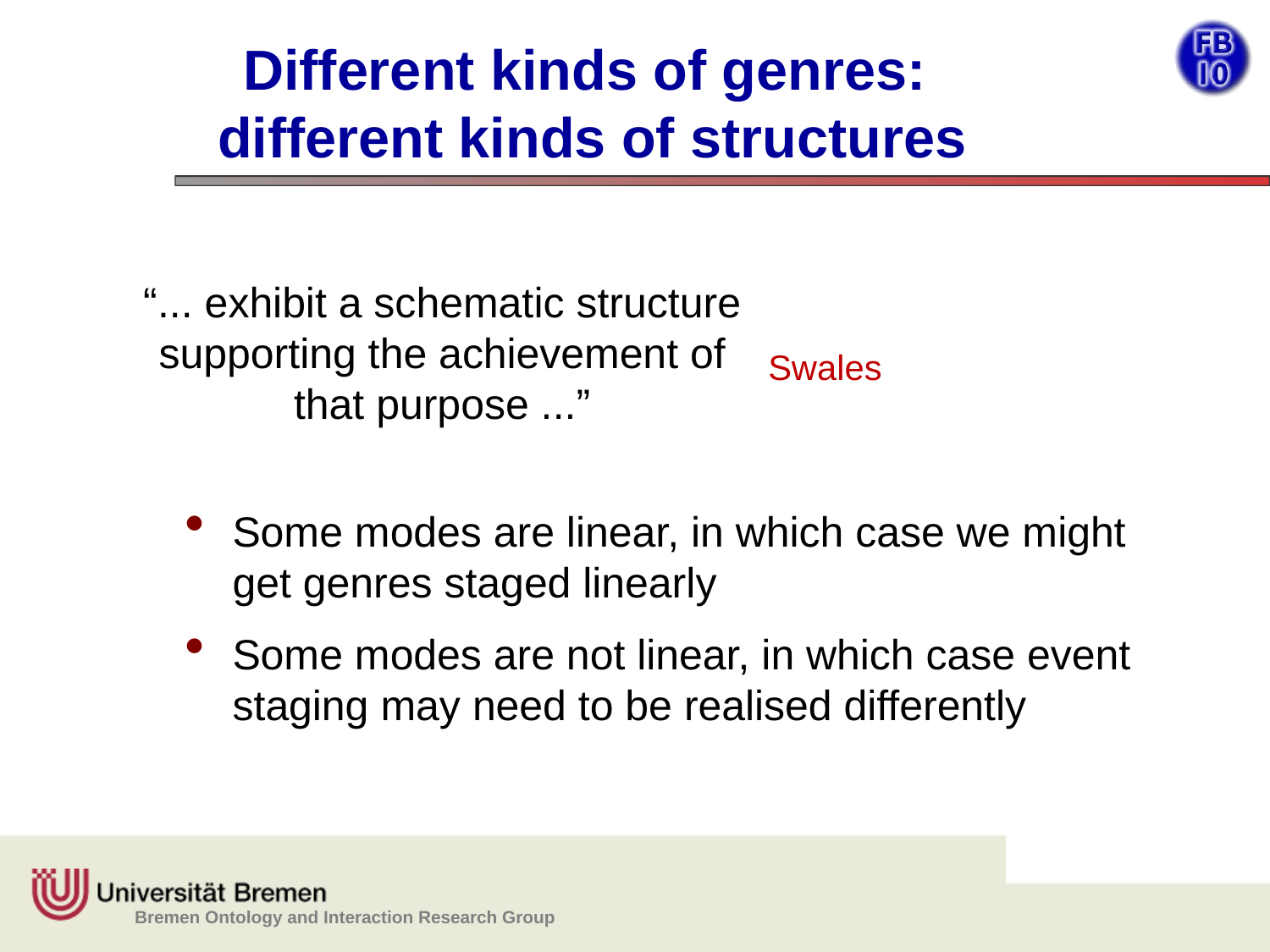

# Different kinds of genres: different kinds of structures
“... exhibit a schematic structure supporting the achievement of that purpose ...”
Swales
Some modes are linear, in which case we might get genres staged linearly
Some modes are not linear, in which case event staging may need to be realised differently